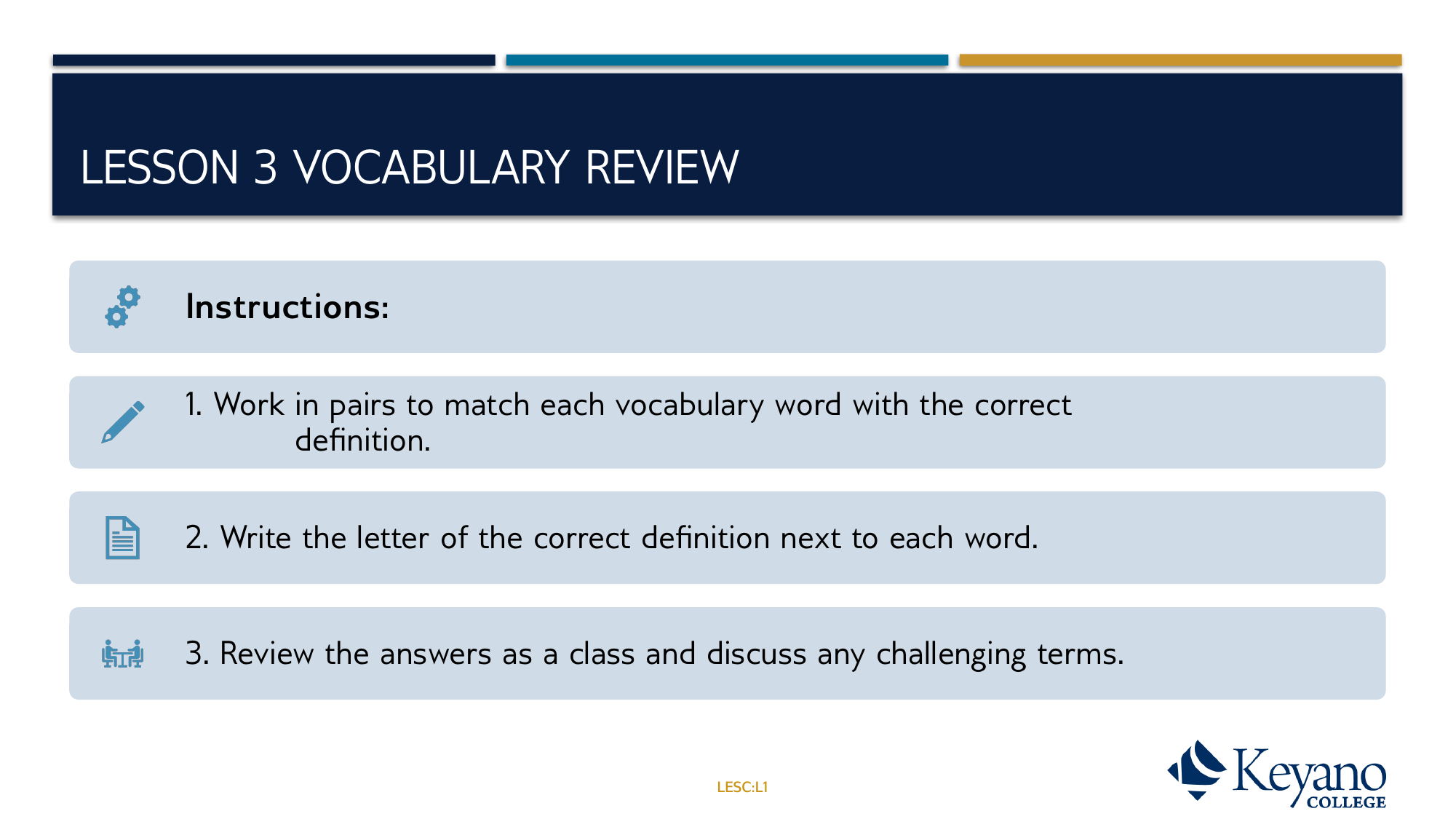

# LESSON 3 Vocabulary Review
Instructions:
1. Work in pairs to match each vocabulary word with the correct 			definition.
2. Write the letter of the correct definition next to each word.
3. Review the answers as a class and discuss any challenging terms.
LESC:L1